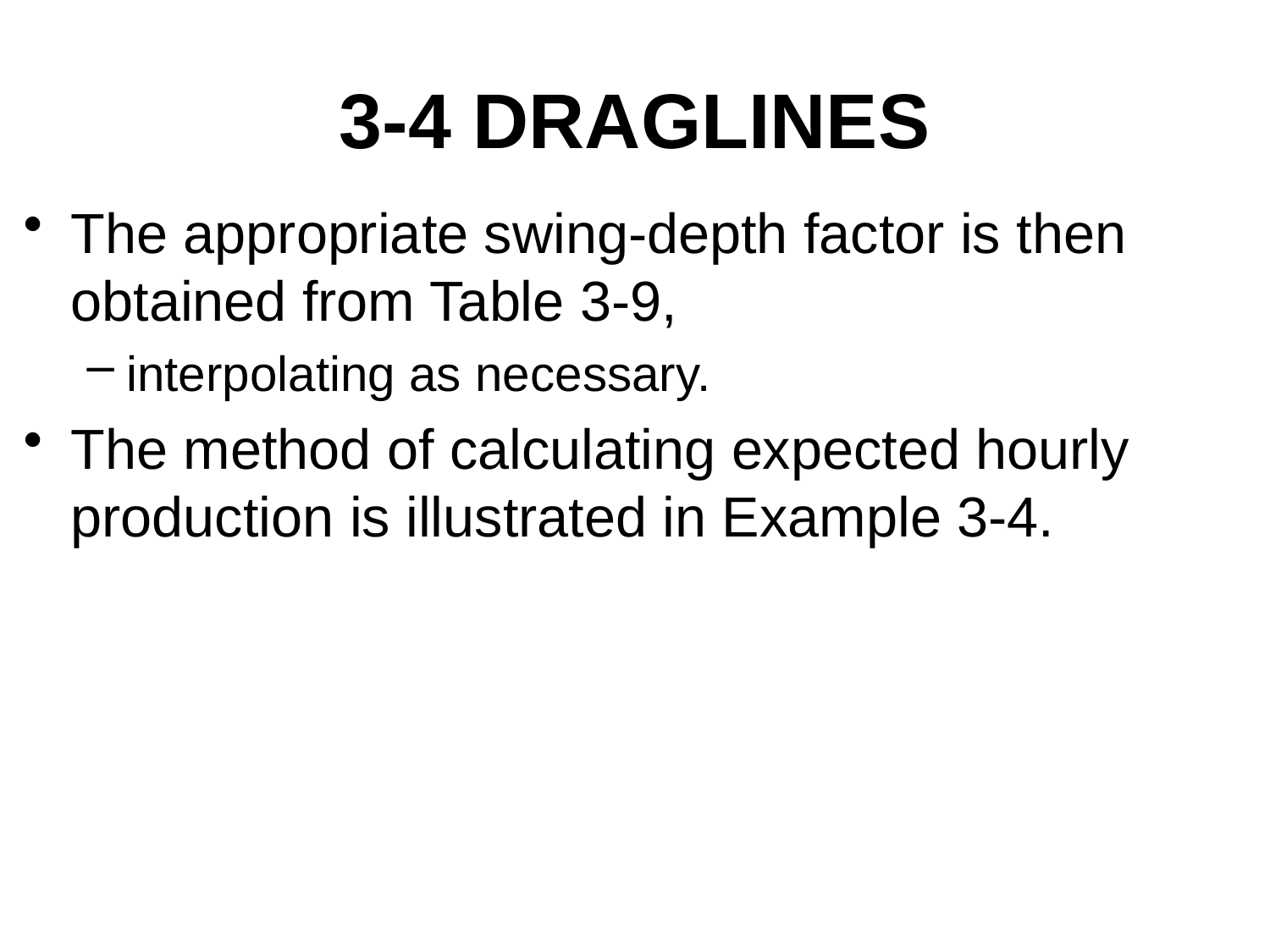

# 3-4 DRAGLINES
The appropriate swing-depth factor is then obtained from Table 3-9,
interpolating as necessary.
The method of calculating expected hourly production is illustrated in Example 3-4.